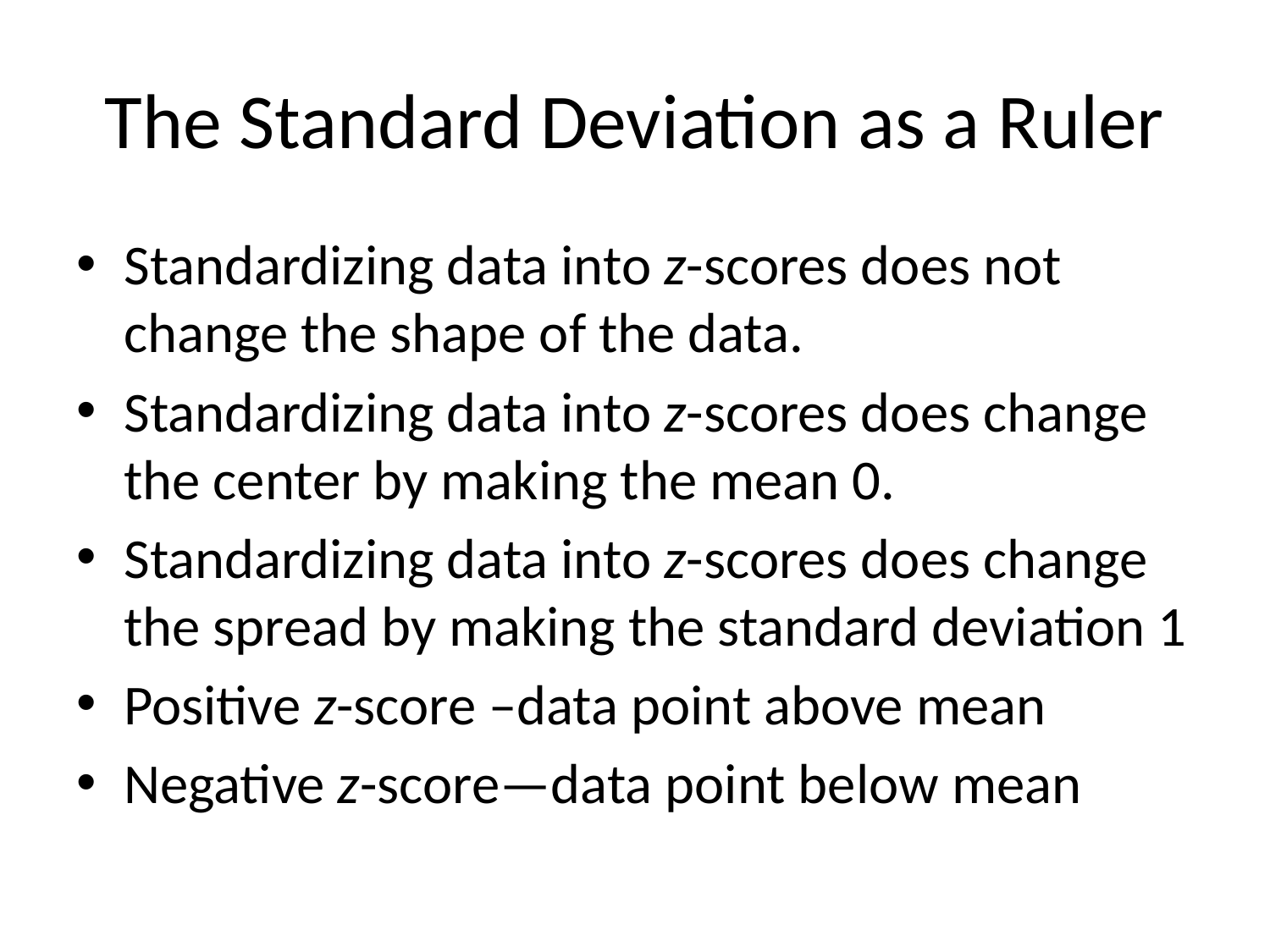

# The Standard Deviation as a Ruler
Standardizing data into z-scores does not change the shape of the data.
Standardizing data into z-scores does change the center by making the mean 0.
Standardizing data into z-scores does change the spread by making the standard deviation 1
Positive z-score –data point above mean
Negative z-score—data point below mean